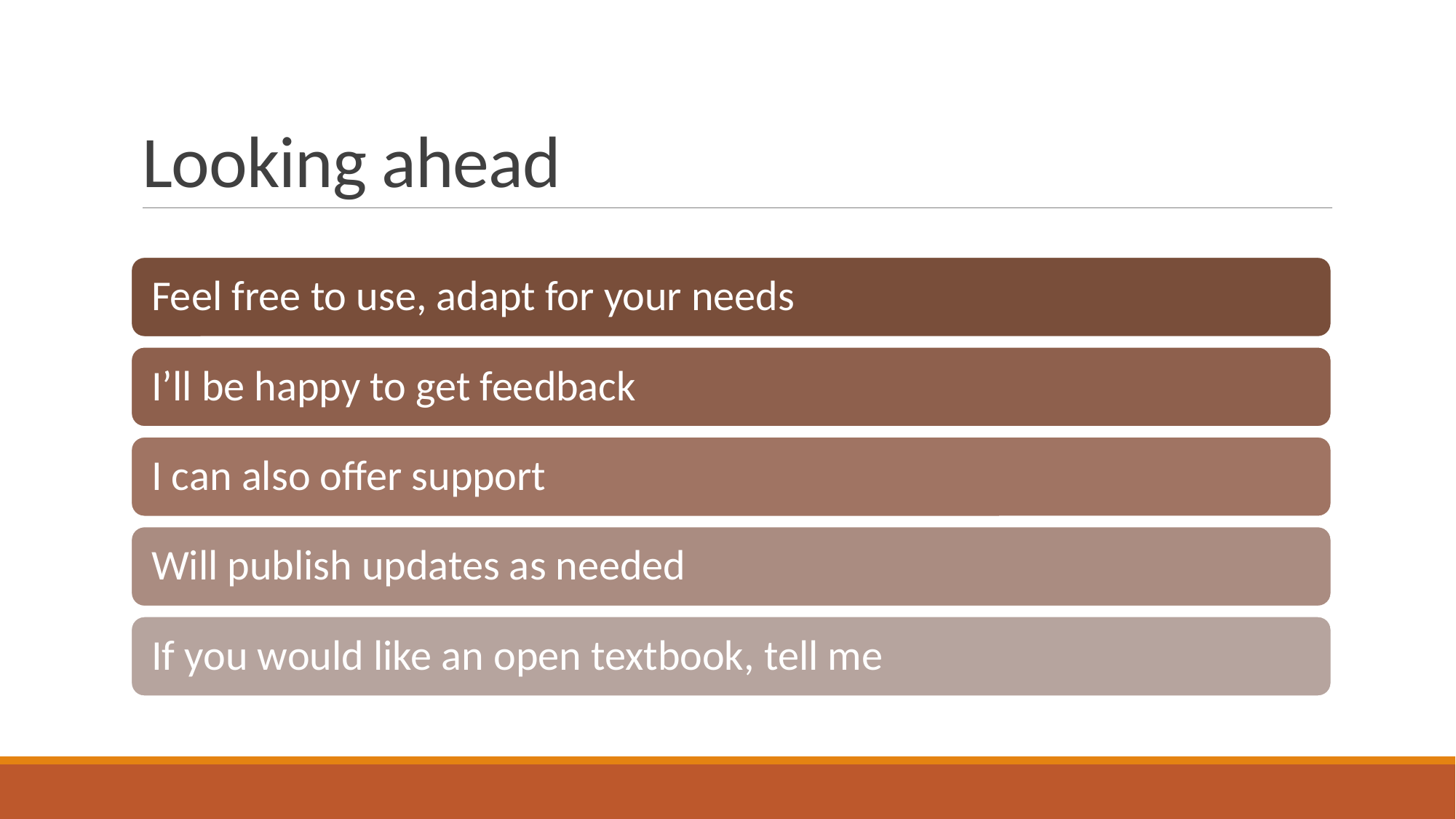

# Looking ahead
Feel free to use, adapt for your needs
I’ll be happy to get feedback
I can also offer support
Will publish updates as needed
If you would like an open textbook, tell me